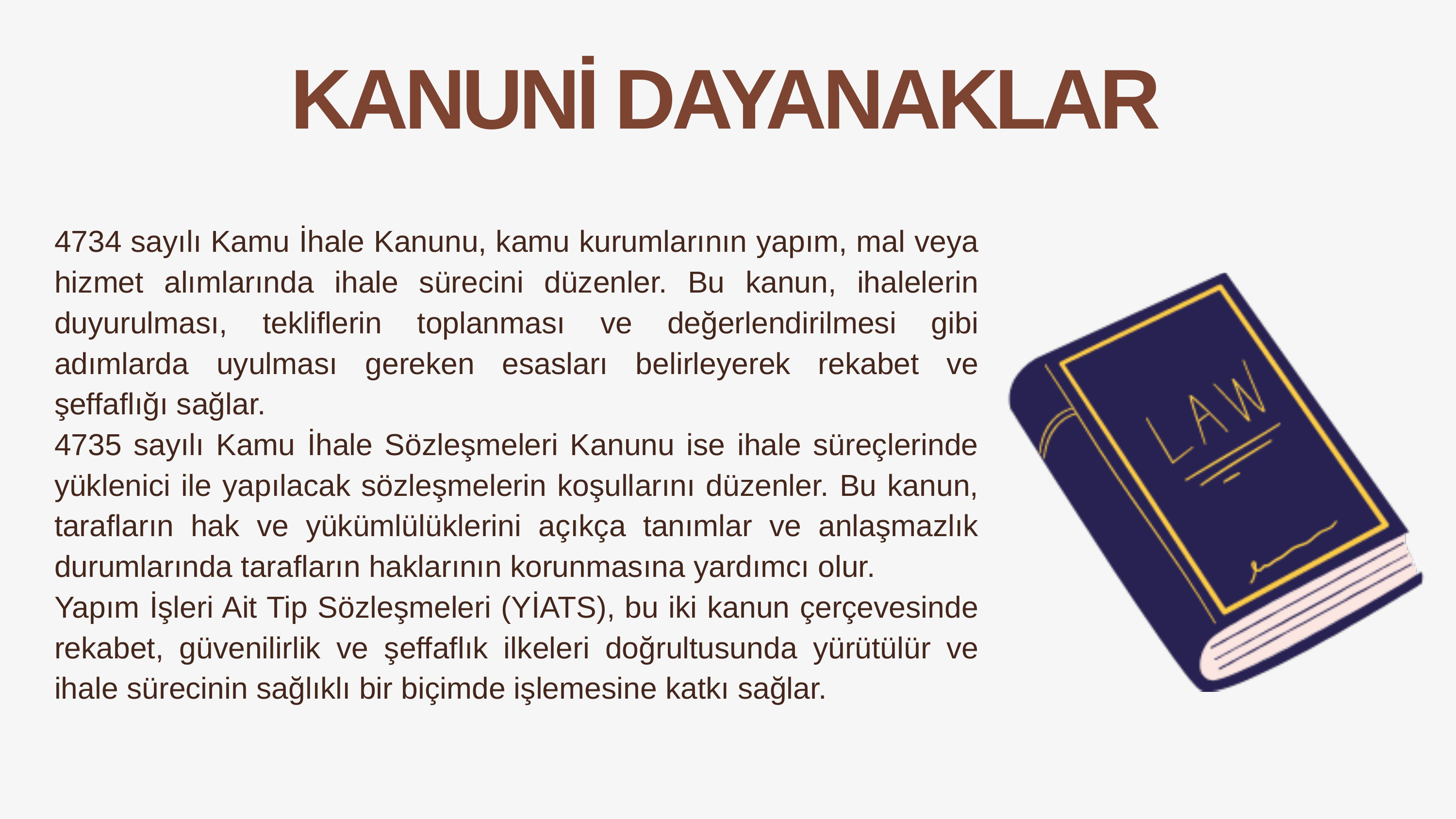

KANUNİ DAYANAKLAR
4734 sayılı Kamu İhale Kanunu, kamu kurumlarının yapım, mal veya hizmet alımlarında ihale sürecini düzenler. Bu kanun, ihalelerin duyurulması, tekliflerin toplanması ve değerlendirilmesi gibi adımlarda uyulması gereken esasları belirleyerek rekabet ve şeffaflığı sağlar.
4735 sayılı Kamu İhale Sözleşmeleri Kanunu ise ihale süreçlerinde yüklenici ile yapılacak sözleşmelerin koşullarını düzenler. Bu kanun, tarafların hak ve yükümlülüklerini açıkça tanımlar ve anlaşmazlık durumlarında tarafların haklarının korunmasına yardımcı olur.
Yapım İşleri Ait Tip Sözleşmeleri (YİATS), bu iki kanun çerçevesinde rekabet, güvenilirlik ve şeffaflık ilkeleri doğrultusunda yürütülür ve ihale sürecinin sağlıklı bir biçimde işlemesine katkı sağlar.